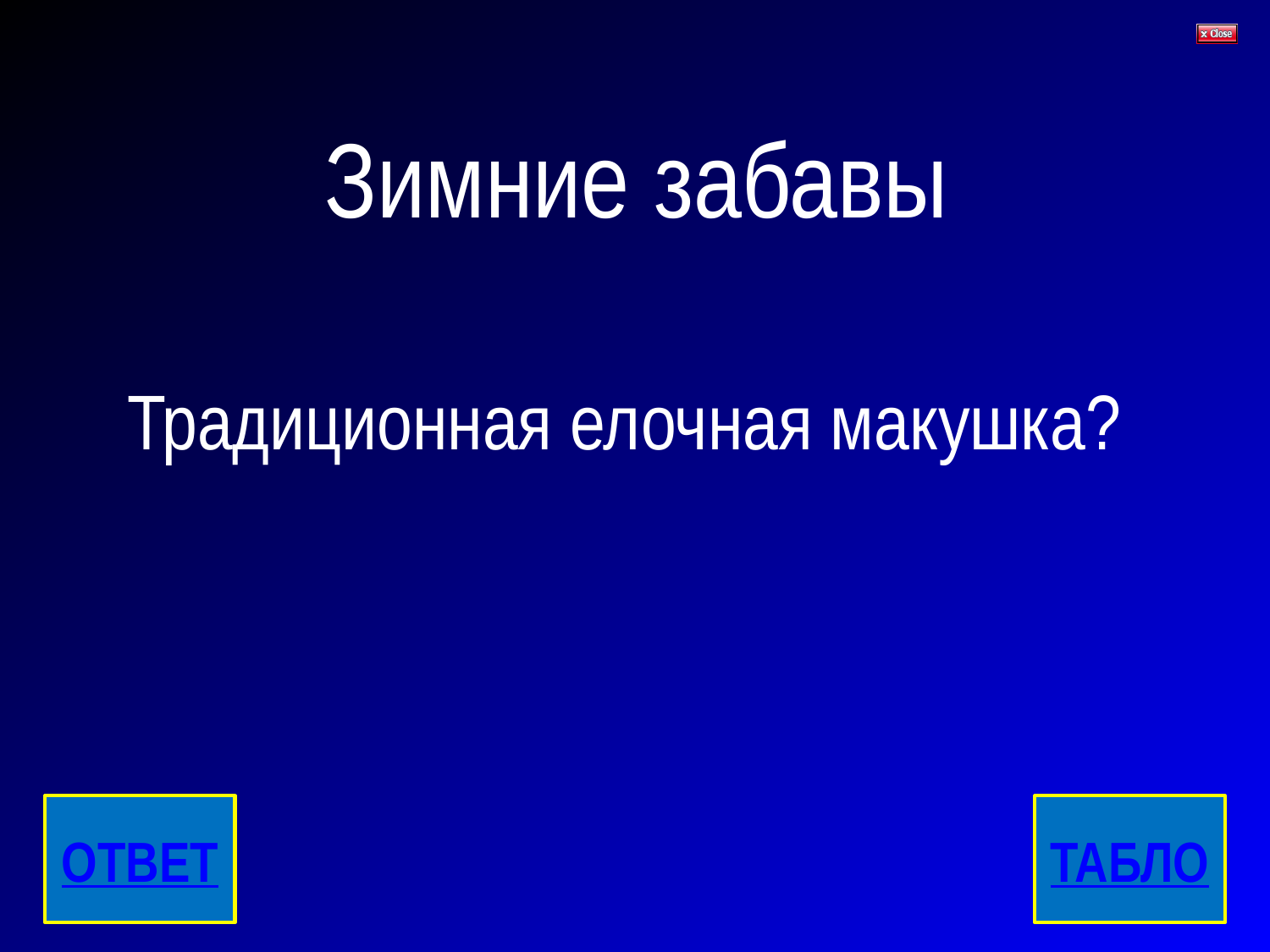

# Зимние забавы

Традиционная елочная макушка?
ОТВЕТ
ТАБЛО